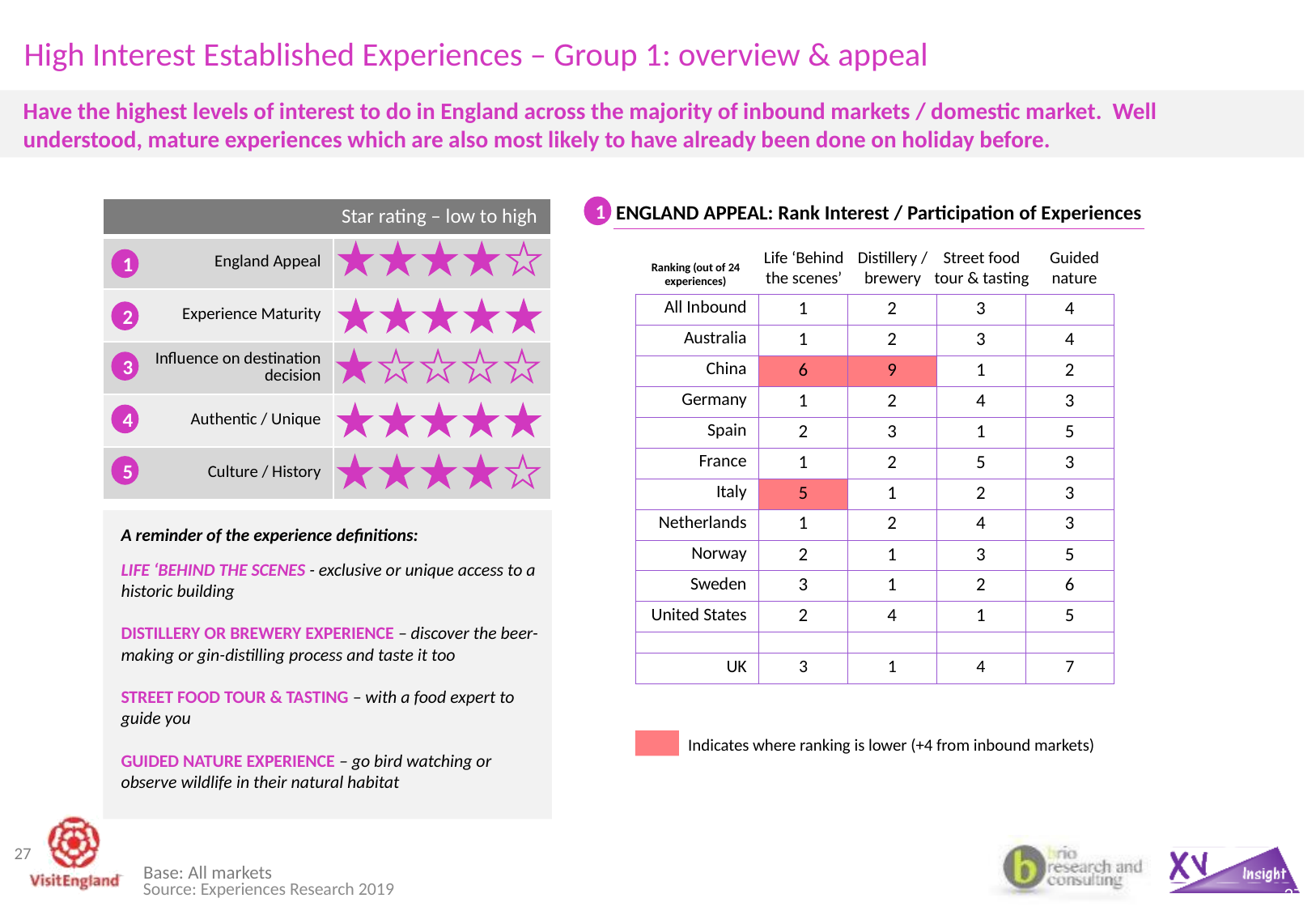

# High Interest Established Experiences – Group 1: overview & appeal
Have the highest levels of interest to do in England across the majority of inbound markets / domestic market.  Well understood, mature experiences which are also most likely to have already been done on holiday before.

ENGLAND APPEAL: Rank Interest / Participation of Experiences
1
Star rating – low to high
|  |  |
| --- | --- |
| England Appeal |  |
| Experience Maturity |  |
| Influence on destination decision |  |
| Authentic / Unique |  |
| Culture / History |  |
Life ‘Behind the scenes’
Distillery / brewery
Street food tour & tasting
Guided nature

1
Ranking (out of 24 experiences)
| All Inbound | 1 | 2 | 3 | 4 |
| --- | --- | --- | --- | --- |
| Australia | 1 | 2 | 3 | 4 |
| China | 6 | 9 | 1 | 2 |
| Germany | 1 | 2 | 4 | 3 |
| Spain | 2 | 3 | 1 | 5 |
| France | 1 | 2 | 5 | 3 |
| Italy | 5 | 1 | 2 | 3 |
| Netherlands | 1 | 2 | 4 | 3 |
| Norway | 2 | 1 | 3 | 5 |
| Sweden | 3 | 1 | 2 | 6 |
| United States | 2 | 4 | 1 | 5 |
|  |  |  |  |  |
| UK | 3 | 1 | 4 | 7 |

2

3
4

5

A reminder of the experience definitions:

LIFE ‘BEHIND THE SCENES - exclusive or unique access to a historic building

DISTILLERY OR BREWERY EXPERIENCE – discover the beer-making or gin-distilling process and taste it too

STREET FOOD TOUR & TASTING – with a food expert to guide you

GUIDED NATURE EXPERIENCE – go bird watching or observe wildlife in their natural habitat

Indicates where ranking is lower (+4 from inbound markets)

27
Base: All markets
27